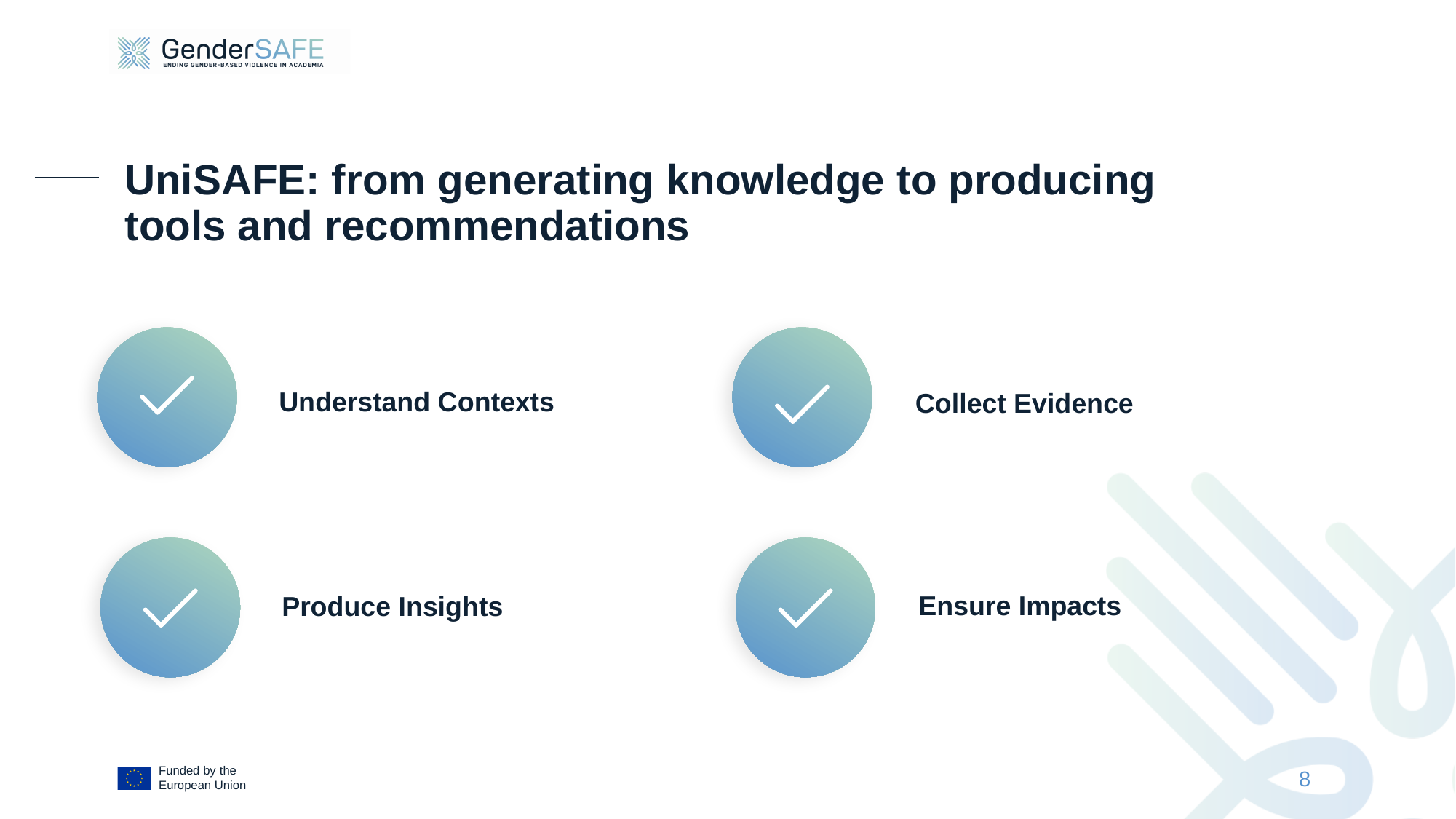

# UniSAFE: from generating knowledge to producing tools and recommendations

Understand Contexts
Collect Evidence

Ensure Impacts
Produce Insights

8